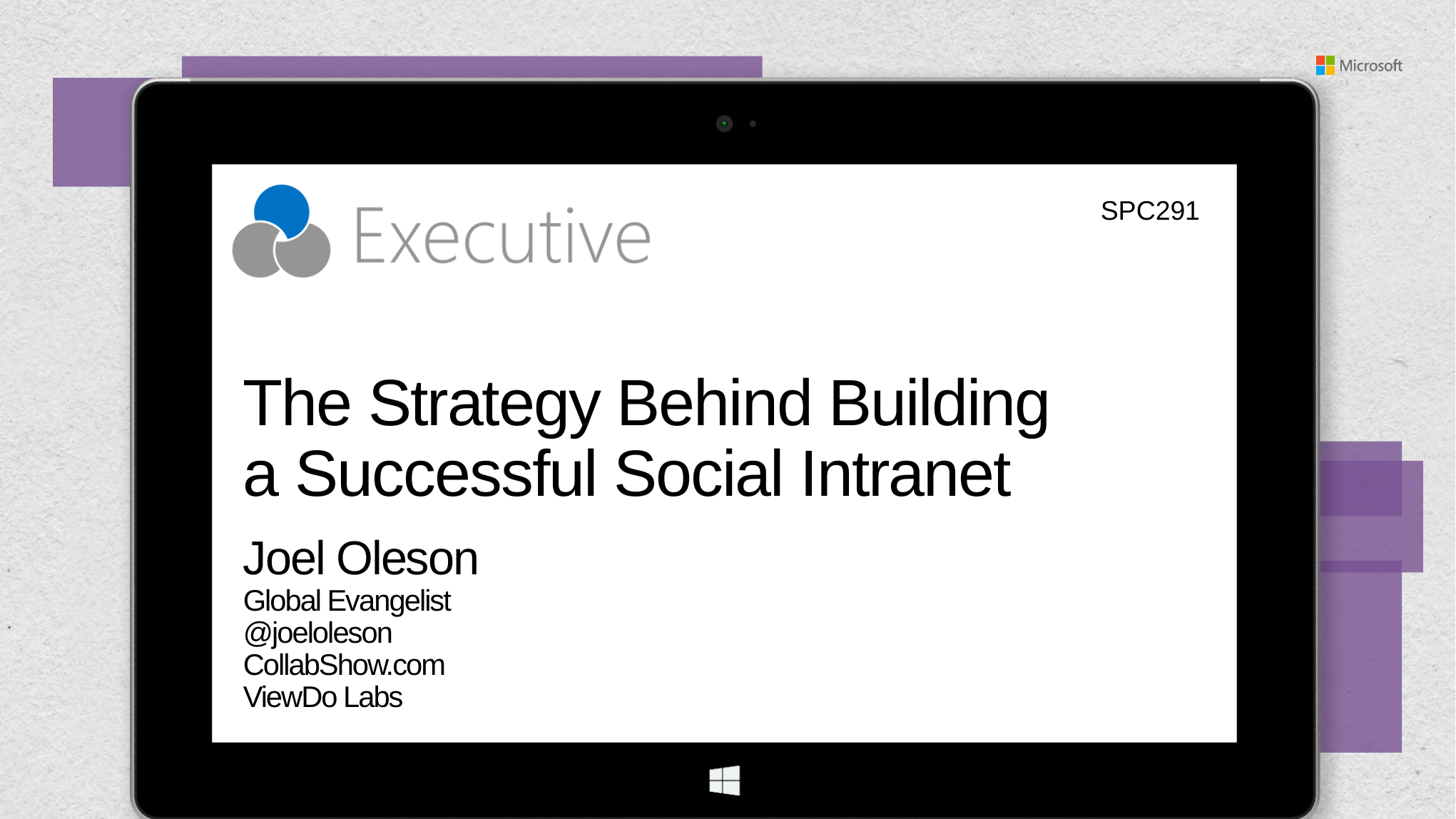

SPC291
# The Strategy Behind Building a Successful Social Intranet
Joel Oleson
Global Evangelist
@joeloleson
CollabShow.com
ViewDo Labs